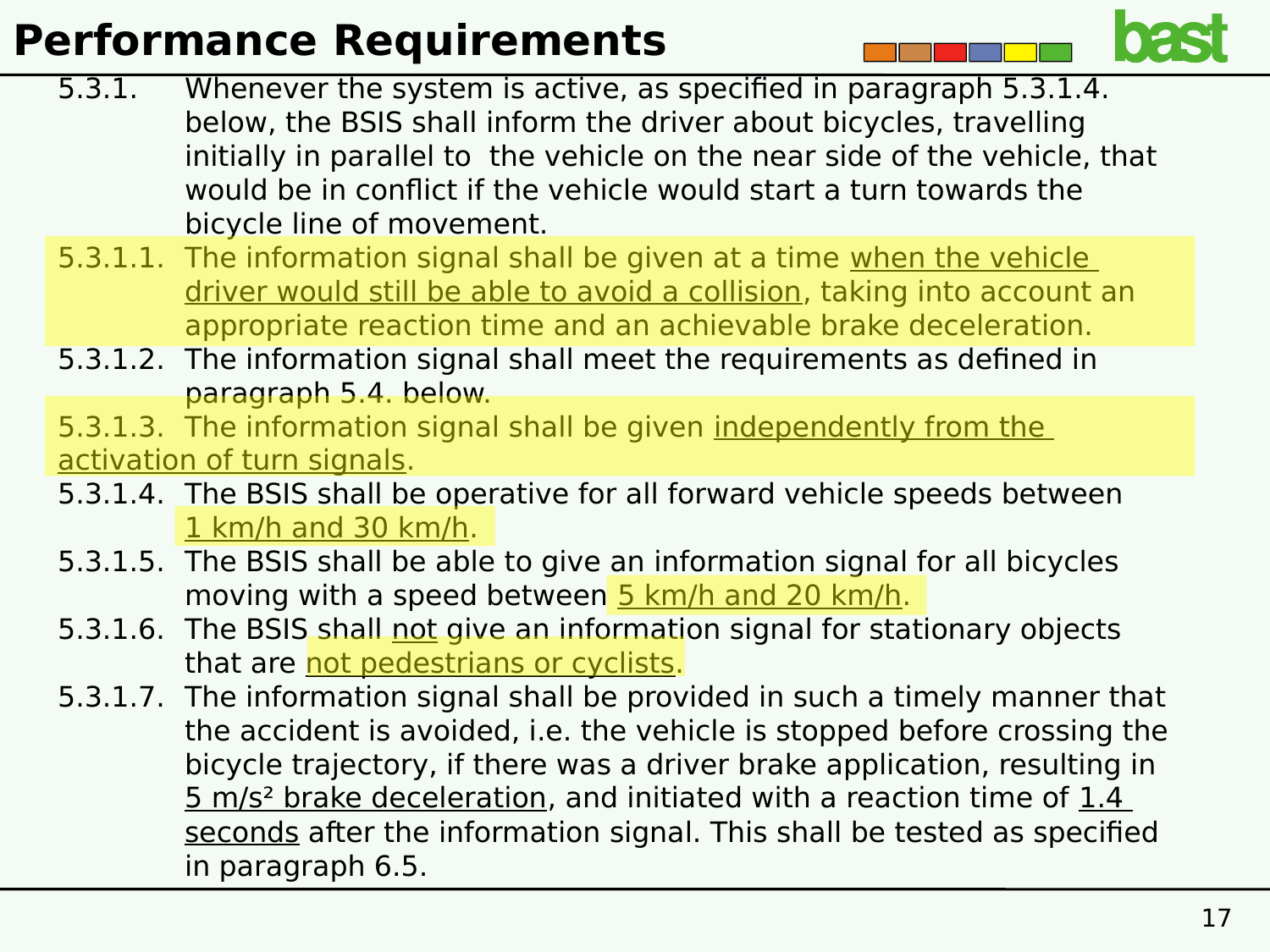

# Performance Requirements
5.3.1.	Whenever the system is active, as specified in paragraph 5.3.1.4. 	below, the BSIS shall inform the driver about bicycles, travelling 	initially in parallel to  the vehicle on the near side of the vehicle, that 	would be in conflict if the vehicle would start a turn towards the 	bicycle line of movement.
5.3.1.1.	The information signal shall be given at a time when the vehicle 	driver would still be able to avoid a collision, taking into account an 	appropriate reaction time and an achievable brake deceleration.
5.3.1.2.	The information signal shall meet the requirements as defined in 	paragraph 5.4. below.
5.3.1.3.	The information signal shall be given independently from the 	activation of turn signals.
5.3.1.4.	The BSIS shall be operative for all forward vehicle speeds between
	1 km/h and 30 km/h.
5.3.1.5.	The BSIS shall be able to give an information signal for all bicycles 	moving with a speed between 5 km/h and 20 km/h.
5.3.1.6.	The BSIS shall not give an information signal for stationary objects 	that are not pedestrians or cyclists.
5.3.1.7.	The information signal shall be provided in such a timely manner that 	the accident is avoided, i.e. the vehicle is stopped before crossing the 	bicycle trajectory, if there was a driver brake application, resulting in 	5 m/s² brake deceleration, and initiated with a reaction time of 1.4 	seconds after the information signal. This shall be tested as specified 	in paragraph 6.5.

17